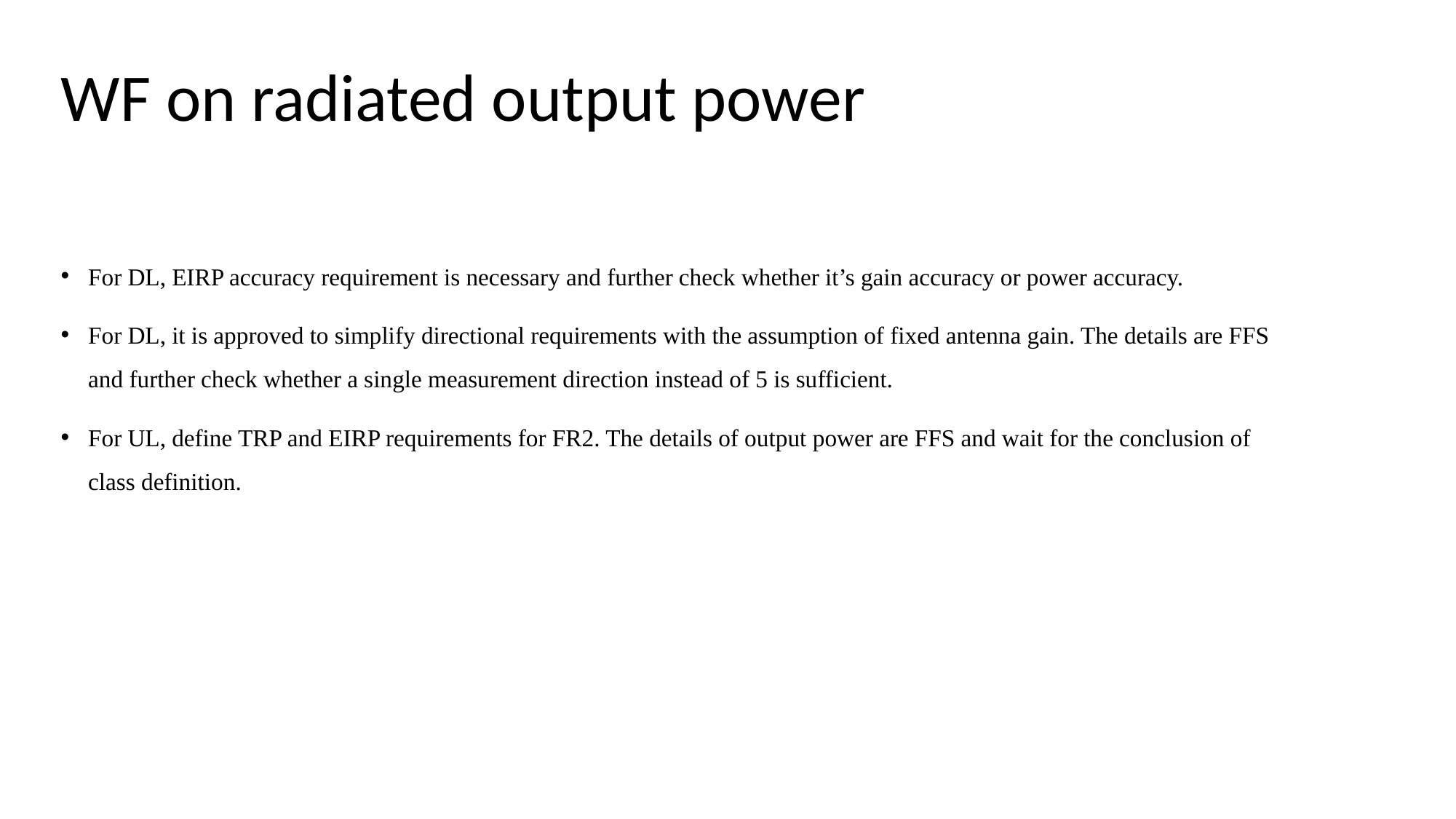

# WF on radiated output power
For DL, EIRP accuracy requirement is necessary and further check whether it’s gain accuracy or power accuracy.
For DL, it is approved to simplify directional requirements with the assumption of fixed antenna gain. The details are FFS and further check whether a single measurement direction instead of 5 is sufficient.
For UL, define TRP and EIRP requirements for FR2. The details of output power are FFS and wait for the conclusion of class definition.